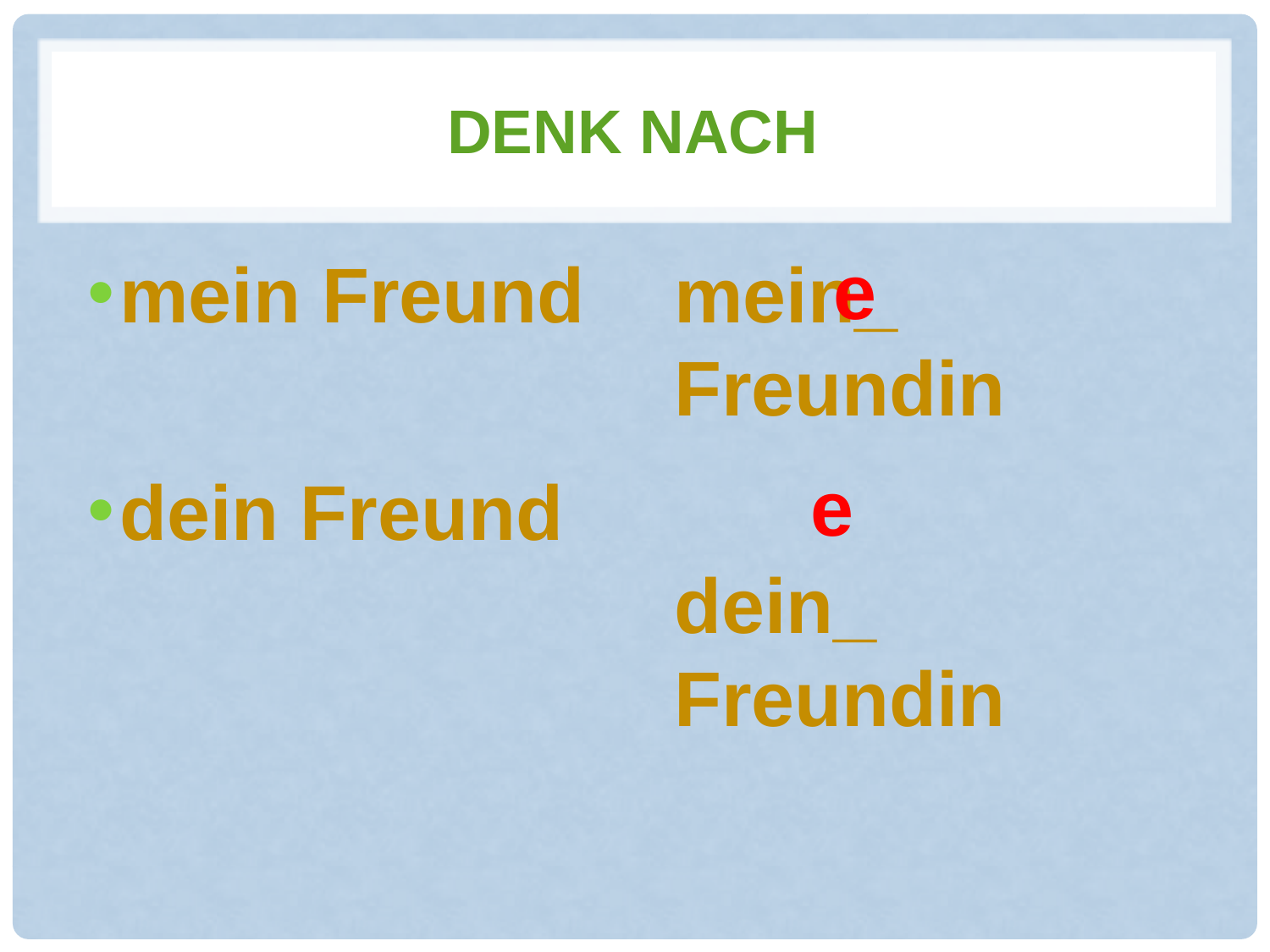

# Denk nach
e
mein Freund

dein Freund
mein_ Freundin

dein_ Freundin
e